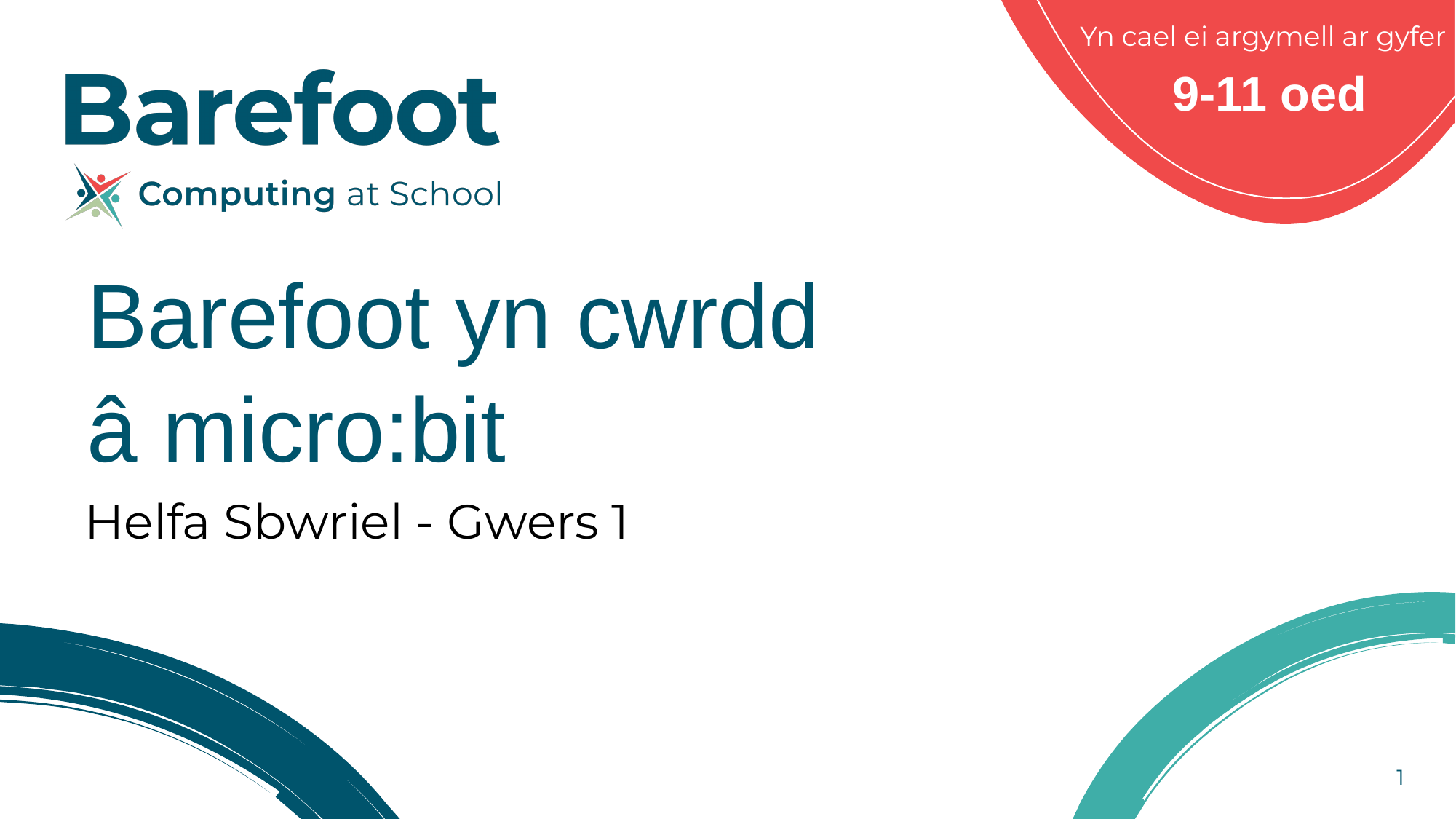

9-11 oed
Barefoot yn cwrdd
â micro:bit
  Helfa Sbwriel - Gwers 1
1